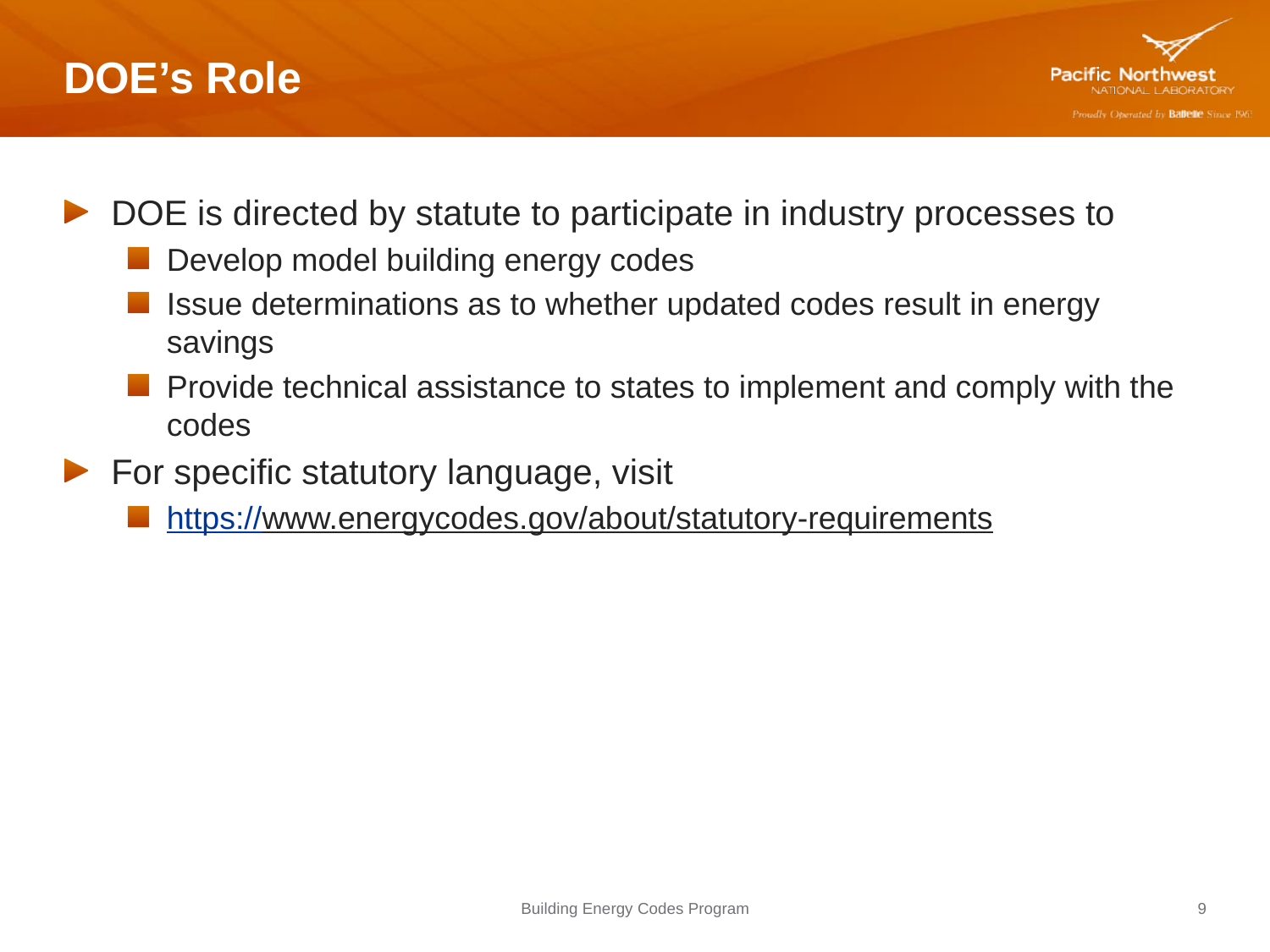

# DOE’s Role
DOE is directed by statute to participate in industry processes to
Develop model building energy codes
Issue determinations as to whether updated codes result in energy savings
Provide technical assistance to states to implement and comply with the codes
For specific statutory language, visit
https://www.energycodes.gov/about/statutory-requirements
Building Energy Codes Program
9